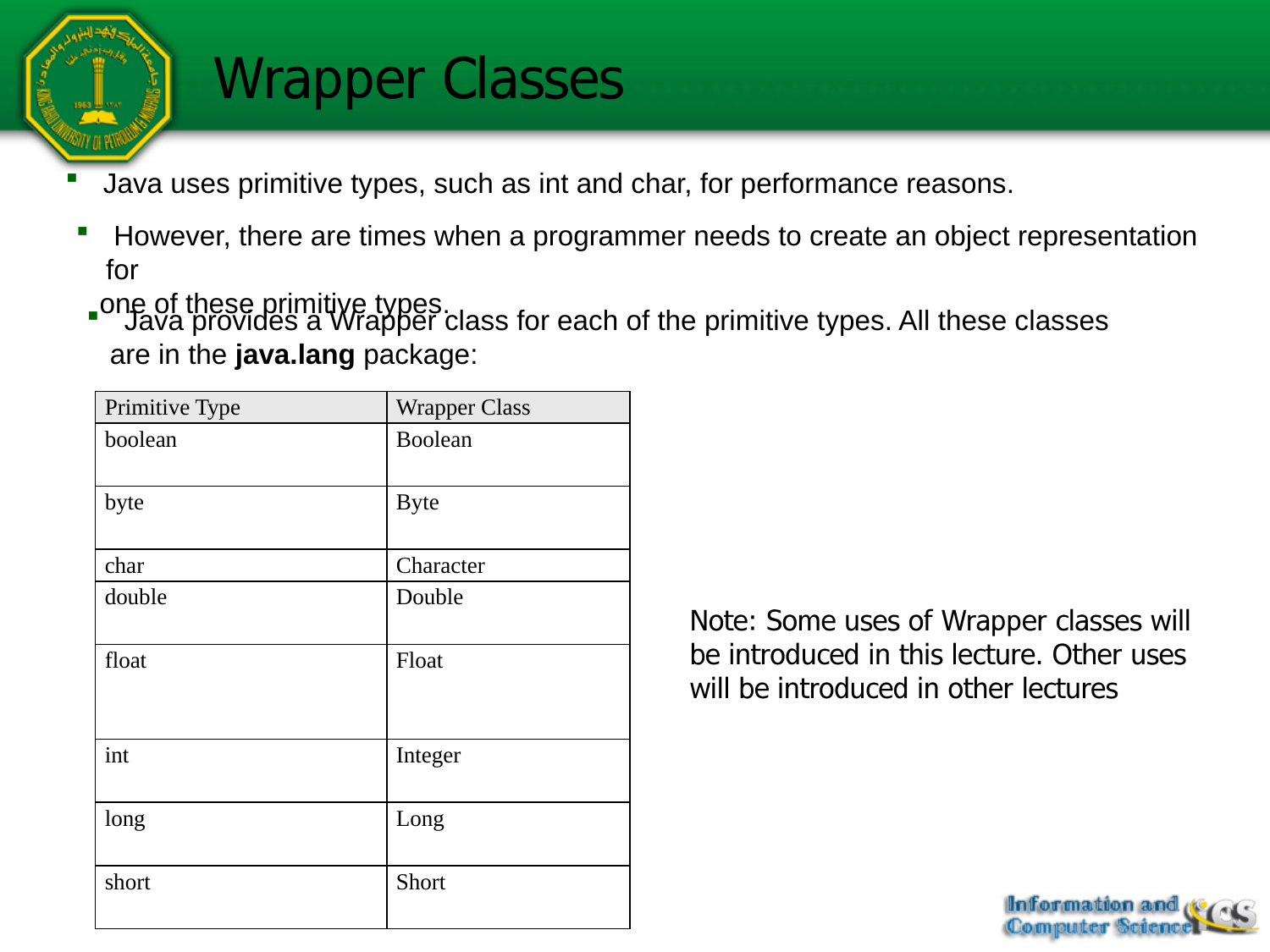

# Wrapper Classes
 Java uses primitive types, such as int and char, for performance reasons.
 However, there are times when a programmer needs to create an object representation for
   one of these primitive types.
 Java provides a Wrapper class for each of the primitive types. All these classes
   are in the java.lang package:
| Primitive Type | Wrapper Class |
| --- | --- |
| boolean | Boolean |
| byte | Byte |
| char | Character |
| double | Double |
| float | Float |
| int | Integer |
| long | Long |
| short | Short |
Note: Some uses of Wrapper classes will be introduced in this lecture. Other uses will be introduced in other lectures